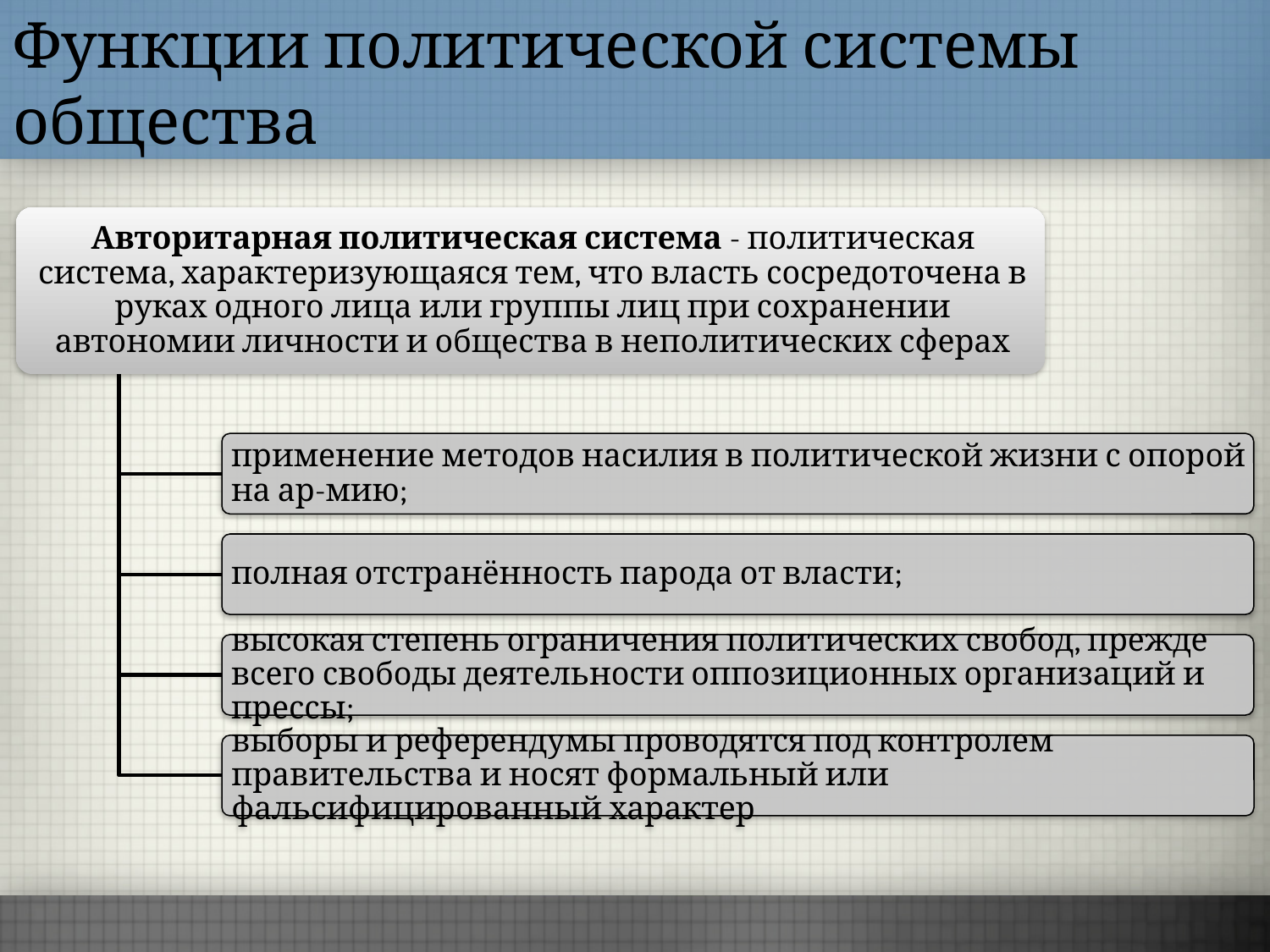

# Функции политической системы общества
Авторитарная политическая система - политическая система, характеризующаяся тем, что власть сосредоточена в руках одного лица или группы лиц при сохранении автономии личности и общества в неполитических сферах
применение методов насилия в политической жизни с опорой на ар-мию;
полная отстранённость парода от власти;
высокая степень ограничения политических свобод, прежде всего свободы деятельности оппозиционных организаций и прессы;
выборы и референдумы проводятся под контролем правительства и носят формальный или фальсифицированный характер